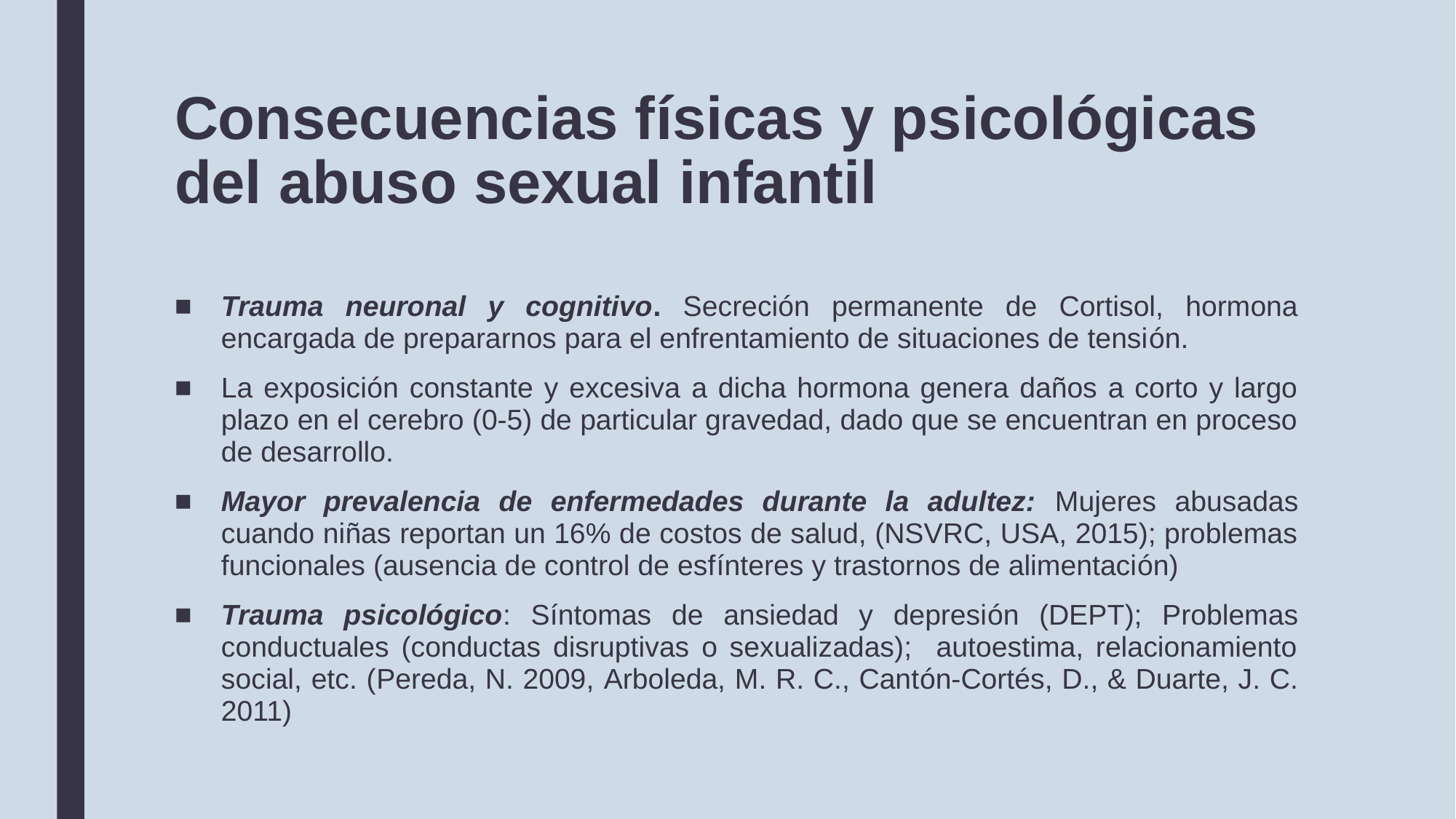

# Consecuencias físicas y psicológicas del abuso sexual infantil

Trauma neuronal y cognitivo. Secreción permanente de Cortisol, hormona encargada de prepararnos para el enfrentamiento de situaciones de tensión.
La exposición constante y excesiva a dicha hormona genera daños a corto y largo plazo en el cerebro (0-5) de particular gravedad, dado que se encuentran en proceso de desarrollo.
Mayor prevalencia de enfermedades durante la adultez: Mujeres abusadas cuando niñas reportan un 16% de costos de salud, (NSVRC, USA, 2015); problemas funcionales (ausencia de control de esfínteres y trastornos de alimentación)
Trauma psicológico: Síntomas de ansiedad y depresión (DEPT); Problemas conductuales (conductas disruptivas o sexualizadas);  autoestima, relacionamiento social, etc. (Pereda, N. 2009, Arboleda, M. R. C., Cantón-Cortés, D., & Duarte, J. C. 2011)